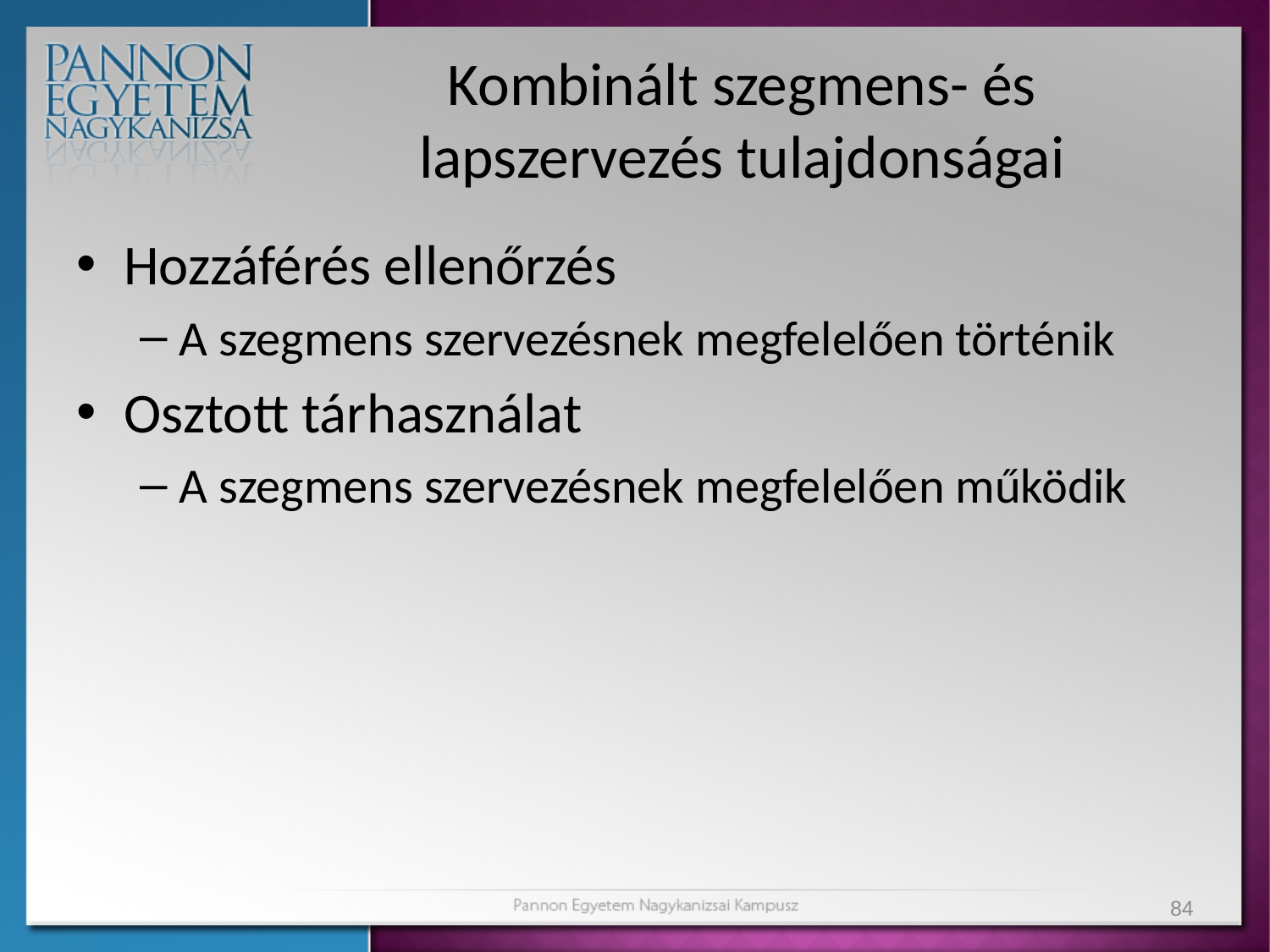

# Kombinált szegmens- és lapszervezés tulajdonságai
Hozzáférés ellenőrzés
A szegmens szervezésnek megfelelően történik
Osztott tárhasználat
A szegmens szervezésnek megfelelően működik
84